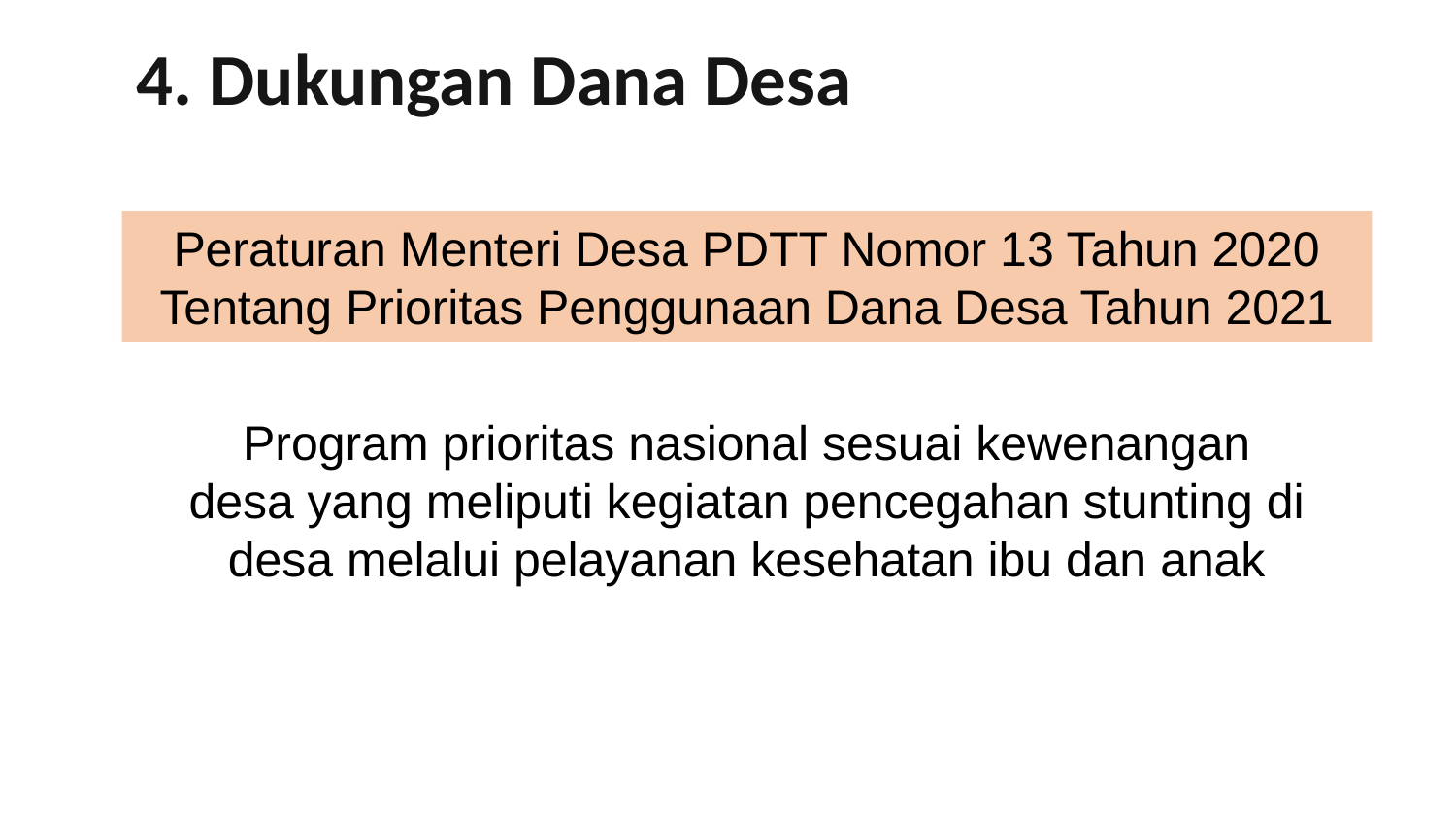

# 4. Dukungan Dana Desa
Peraturan Menteri Desa PDTT Nomor 13 Tahun 2020 Tentang Prioritas Penggunaan Dana Desa Tahun 2021
Program prioritas nasional sesuai kewenangan desa yang meliputi kegiatan pencegahan stunting di desa melalui pelayanan kesehatan ibu dan anak